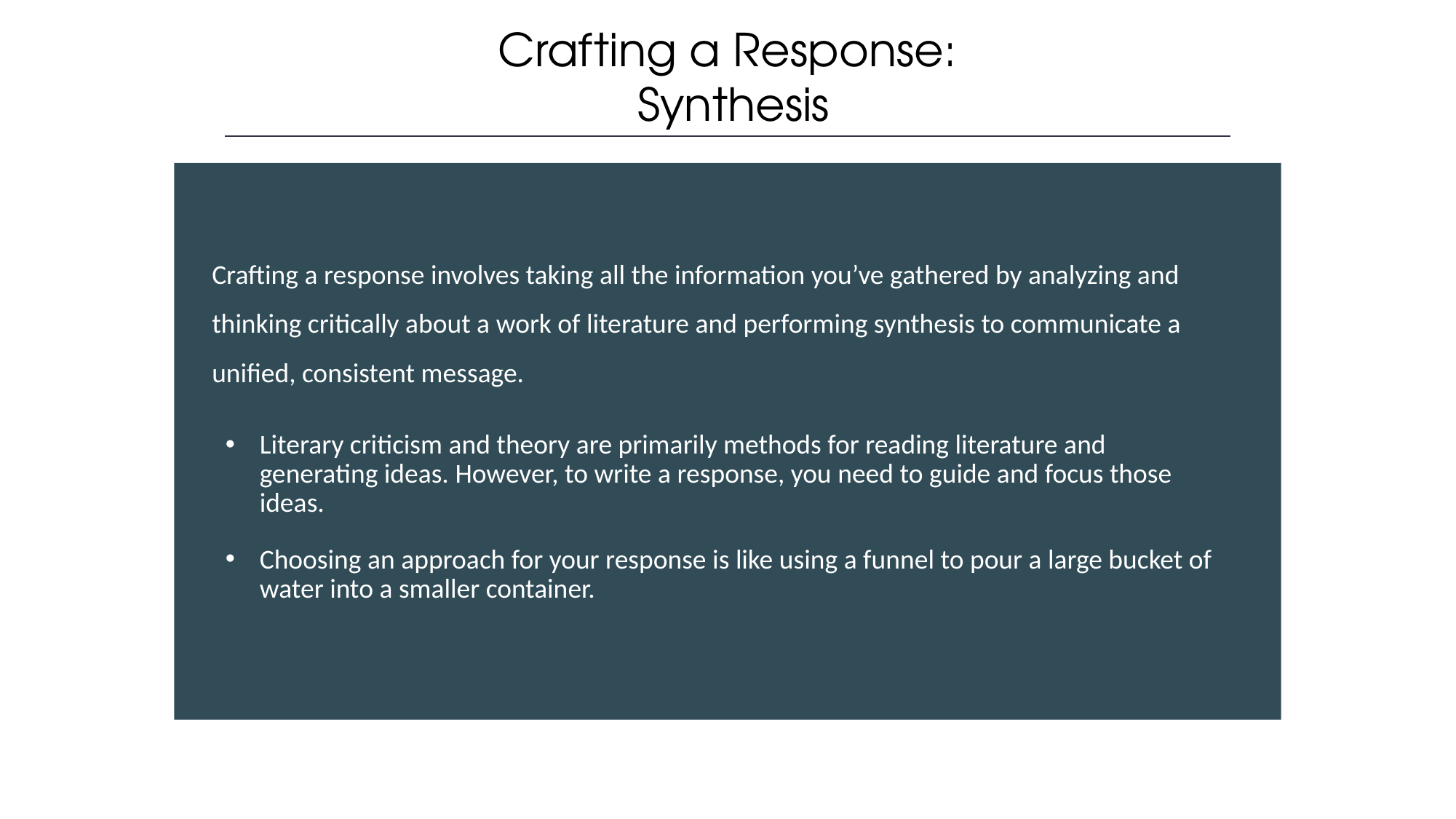

Crafting a Response:
 Synthesis
HAWKES LEARNING

Crafting a response involves taking all the information you’ve gathered by analyzing and thinking critically about a work of literature and performing synthesis to communicate a unified, consistent message.

Literary criticism and theory are primarily methods for reading literature and generating ideas. However, to write a response, you need to guide and focus those ideas.
Choosing an approach for your response is like using a funnel to pour a large bucket of water into a smaller container.